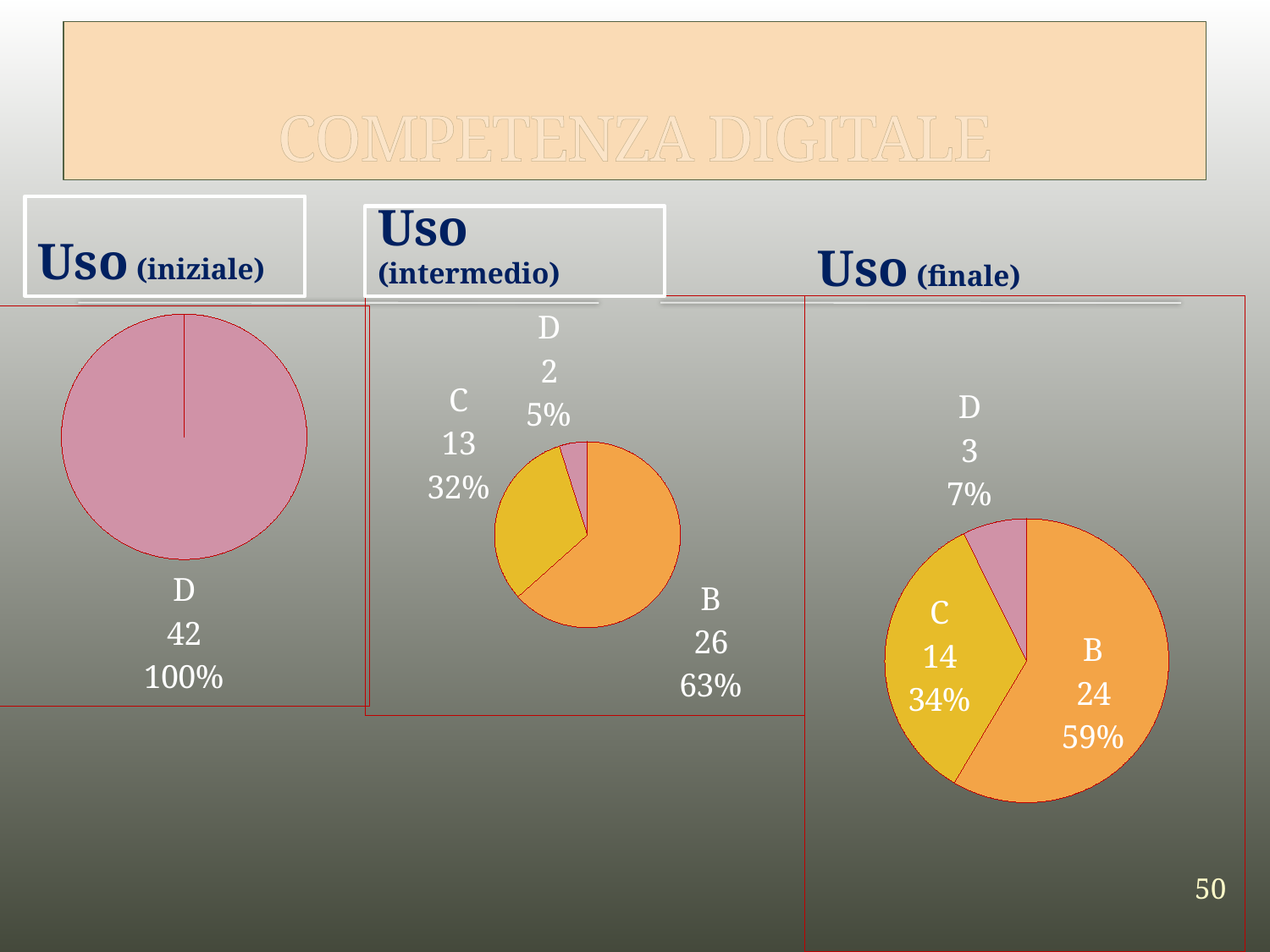

# COMPETENZA DIGITALE
Uso (iniziale)
Uso (intermedio)
Uso (finale)

### Chart

| Category | Vendite |
|---|---|
| A | 0.0 |
| B | 26.0 |
| C | 13.0 |
| D | 2.0 |

### Chart

| Category | Vendite |
|---|---|
| A | 0.0 |
| B | 24.0 |
| C | 14.0 |
| D | 3.0 |

### Chart

| Category | Vendite |
|---|---|
| A | 0.0 |
| B | 0.0 |
| C | 0.0 |
| D | 42.0 |
50